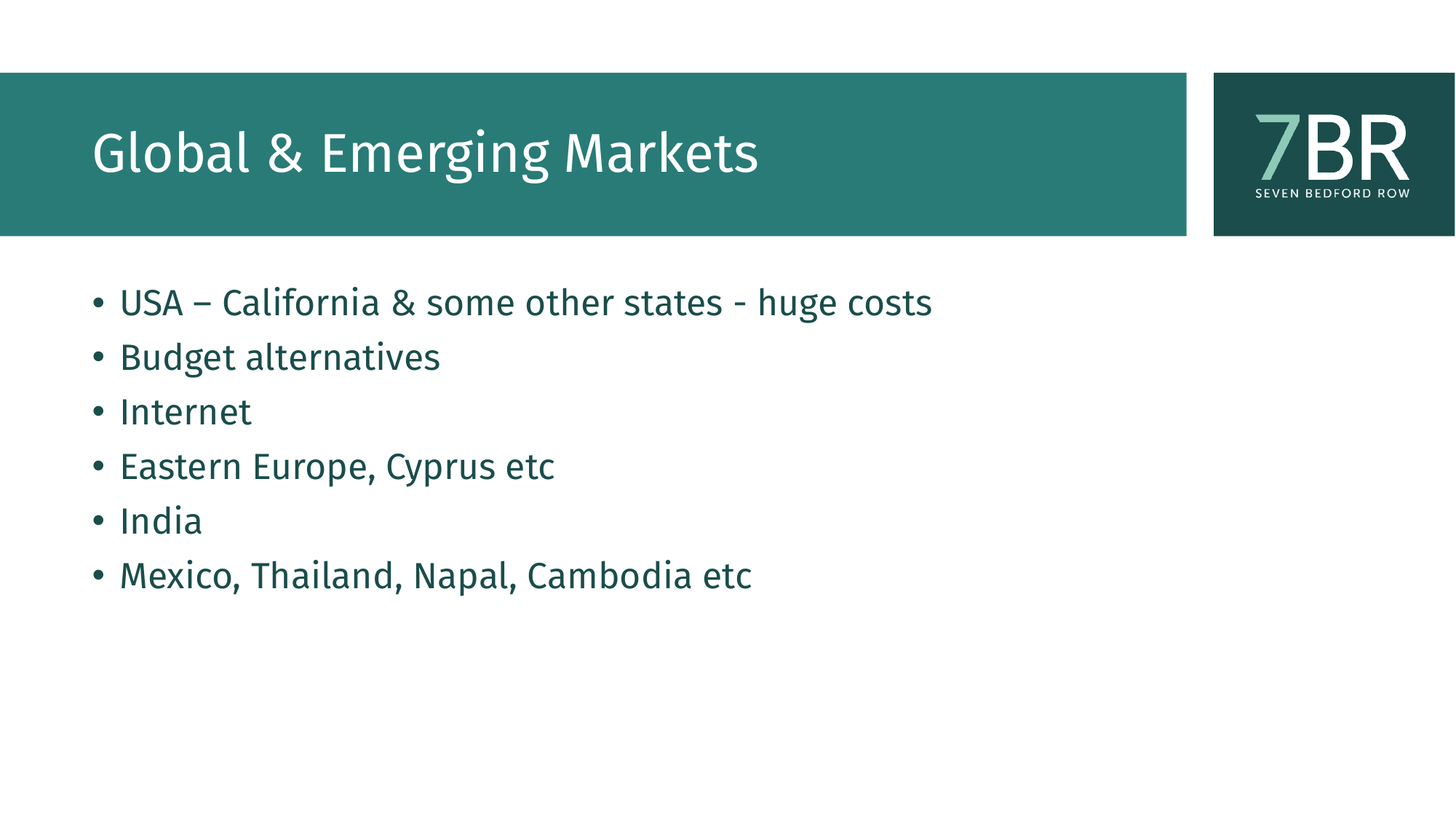

# Global & Emerging Markets
USA – California & some other states - huge costs
Budget alternatives
Internet
Eastern Europe, Cyprus etc
India
Mexico, Thailand, Napal, Cambodia etc